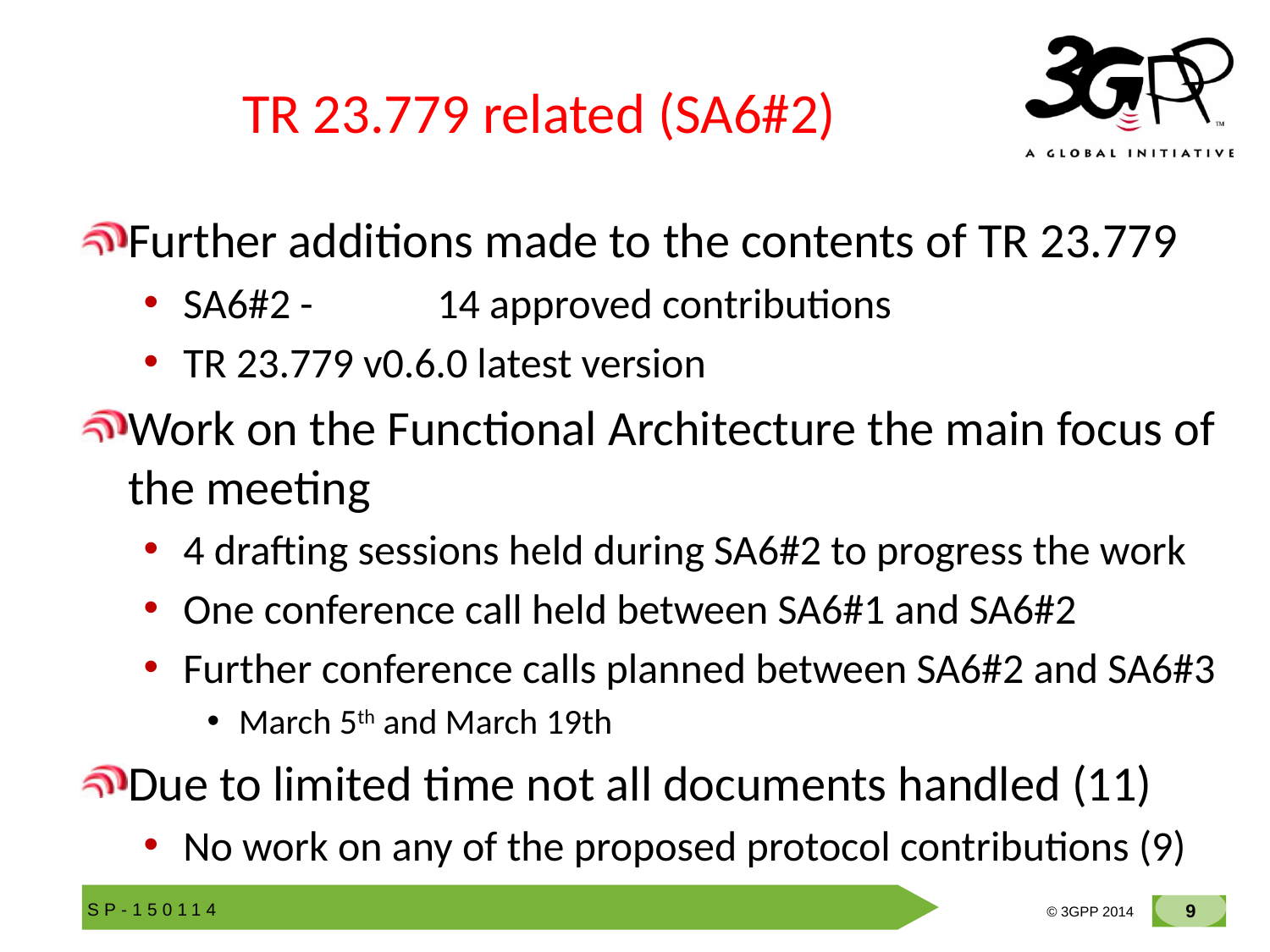

# TR 23.779 related (SA6#2)
Further additions made to the contents of TR 23.779
SA6#2 -	14 approved contributions
TR 23.779 v0.6.0 latest version
Work on the Functional Architecture the main focus of the meeting
4 drafting sessions held during SA6#2 to progress the work
One conference call held between SA6#1 and SA6#2
Further conference calls planned between SA6#2 and SA6#3
March 5th and March 19th
Due to limited time not all documents handled (11)
No work on any of the proposed protocol contributions (9)